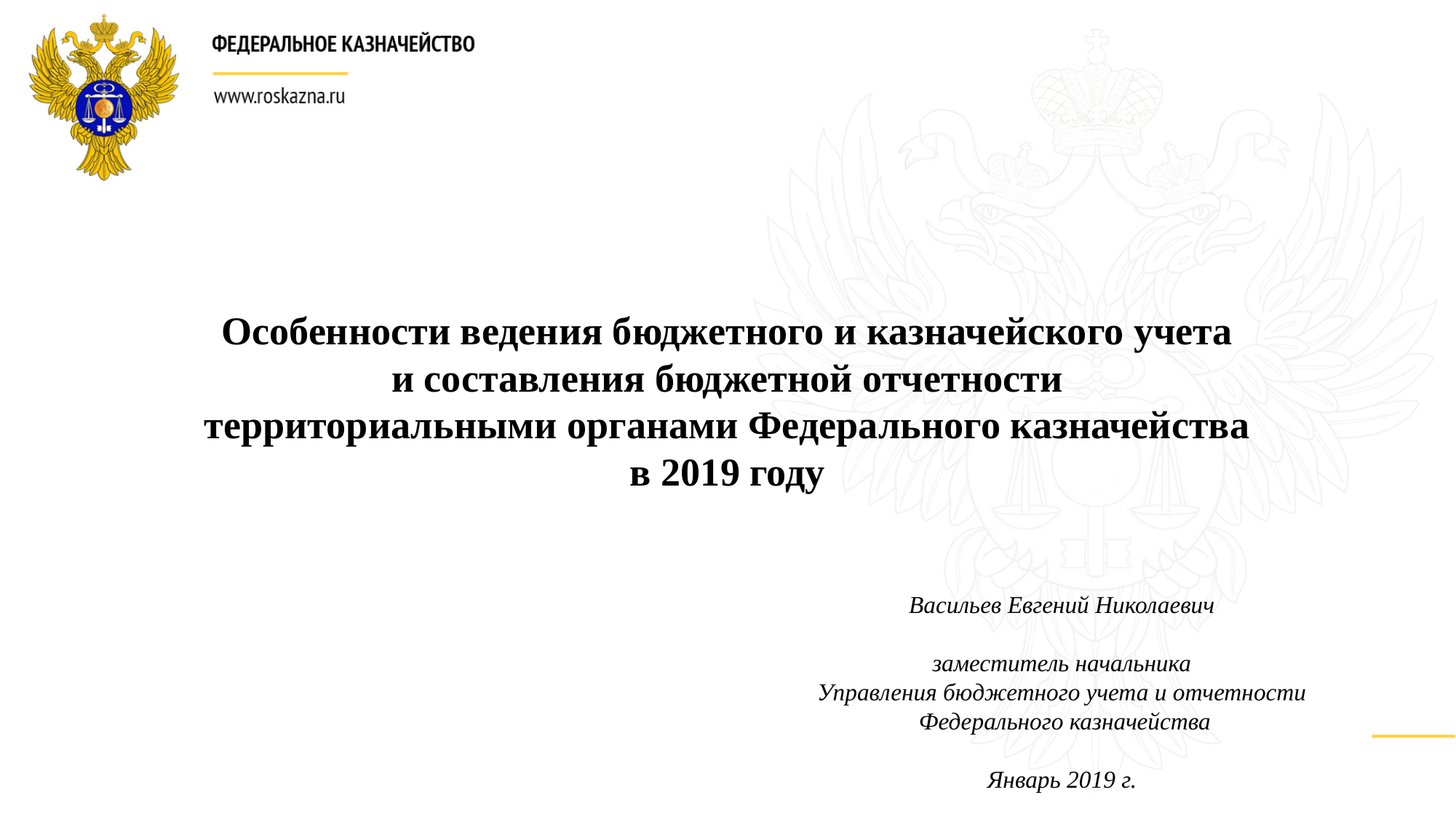

Особенности ведения бюджетного и казначейского учета
и составления бюджетной отчетности
территориальными органами Федерального казначейства
в 2019 году
Васильев Евгений Николаевич

заместитель начальника
Управления бюджетного учета и отчетности
 Федерального казначейства

Январь 2019 г.